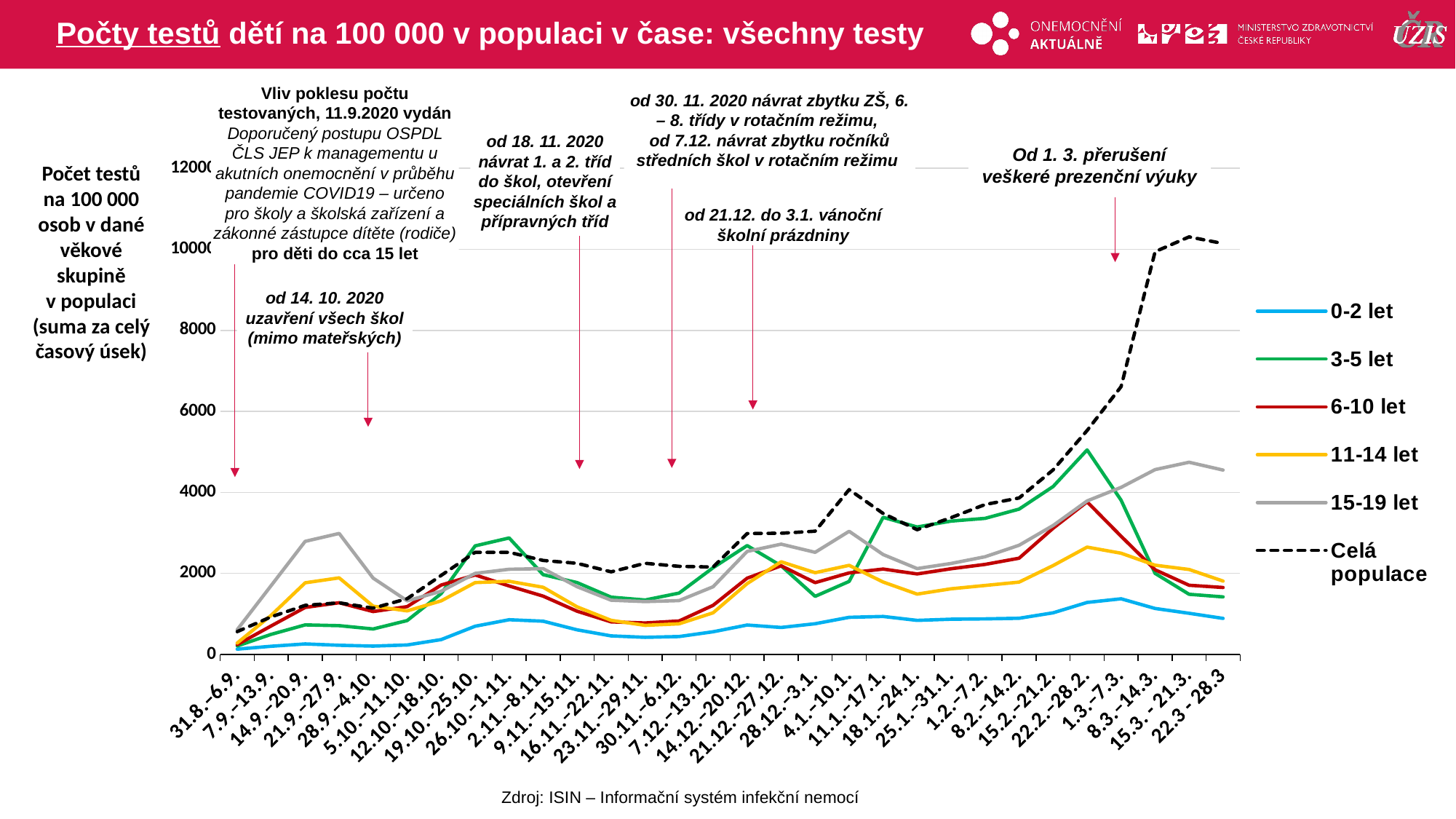

# Počty testů dětí na 100 000 v populaci v čase: všechny testy
Vliv poklesu počtu testovaných, 11.9.2020 vydán Doporučený postupu OSPDL ČLS JEP k managementu u akutních onemocnění v průběhu pandemie COVID19 – určeno pro školy a školská zařízení a zákonné zástupce dítěte (rodiče) pro děti do cca 15 let
od 30. 11. 2020 návrat zbytku ZŠ, 6. – 8. třídy v rotačním režimu,
od 7.12. návrat zbytku ročníků středních škol v rotačním režimu
od 18. 11. 2020 návrat 1. a 2. tříd do škol, otevření speciálních škol a přípravných tříd
Od 1. 3. přerušení veškeré prezenční výuky

### Chart

| Category | 0-2 let | 3-5 let | 6-10 let | 11-14 let | 15-19 let | Celá populace |
|---|---|---|---|---|---|---|
| 31.8.–6.9. | 130.7705810075478 | 208.93745432255938 | 242.51644837278428 | 282.0862095817189 | 610.8403238290484 | 562.4400887268947 |
| 7.9.–13.9. | 201.86062840091273 | 495.968597496287 | 704.5190061361891 | 966.463327695998 | 1700.1025040269442 | 929.1431342557686 |
| 14.9.–20.9. | 259.49330056755014 | 729.0708913878871 | 1160.240562359004 | 1768.1935734356423 | 2791.4566031420627 | 1211.2468567475464 |
| 21.9.–27.9. | 227.0200690421859 | 710.5052219628924 | 1276.2646185949043 | 1890.372437150275 | 2986.632638118947 | 1275.5449605613048 |
| 28.9.–4.10. | 205.9563512960037 | 628.2858287950587 | 1058.697704119464 | 1190.86005584693 | 1883.5637930673809 | 1142.4228247421272 |
| 5.10.–11.10. | 233.74875665554967 | 836.3392036211898 | 1180.8282896309381 | 1075.0423897045134 | 1322.301947576512 | 1377.2006741388743 |
| 12.10.–18.10. | 366.56719911064295 | 1502.34575759719 | 1713.666586990998 | 1322.9097433805184 | 1560.5715122481854 | 1950.5721886014123 |
| 19.10.–25.10. | 697.150547071558 | 2679.939646839711 | 1962.2895646393558 | 1774.116067727016 | 2000.5020605401337 | 2519.8385739810187 |
| 26.10.–1.11. | 857.17629161547 | 2875.0265223848933 | 1689.9383589487686 | 1805.2640006668325 | 2102.3785118088826 | 2520.6427678332557 |
| 2.11.–8.11. | 820.3147855596511 | 1968.5503453803904 | 1439.0472418551976 | 1657.8596983037569 | 2117.858711796331 | 2320.454605174015 |
| 9.11.–15.11. | 607.9222982856473 | 1773.758163000684 | 1067.4213173702835 | 1173.750627894073 | 1671.6524067527146 | 2249.4798221684264 |
| 16.11.–22.11. | 458.1358609794628 | 1414.2325011198343 | 804.1426694605487 | 842.3102992175743 | 1338.8281070225719 | 2039.3701516344913 |
| 23.11.–29.11. | 423.3222163711894 | 1343.8008345710448 | 777.7973574430736 | 717.7185674583081 | 1304.7298286718408 | 2250.3588247511043 |
| 30.11.–6.12. | 441.75296939909884 | 1514.4281773817104 | 826.4751193826469 | 755.8857528916044 | 1329.2052800033473 | 2174.624336271228 |
| 7.12.–13.12. | 559.6512784506465 | 2140.6511540184365 | 1212.7567141289378 | 1027.4430837331038 | 1670.8156391858254 | 2157.9232872003477 |
| 14.12.–20.12. | 726.4057106079222 | 2687.896362307566 | 1882.9046840568978 | 1749.5486839998366 | 2542.7274438842755 | 2985.055366408954 |
| 21.12.–27.12. | 665.5549704522847 | 2187.507367329137 | 2188.754564630632 | 2287.837609593568 | 2722.8416626571557 | 2992.171546892123 |
| 28.12.–3.1. | 758.5863904979227 | 1434.5663295376855 | 1772.463740301522 | 2018.0350918754384 | 2520.9714871451583 | 3042.3869072004245 |
| 4.1.–10.1. | 916.8568252296528 | 1802.3434000518664 | 2012.5375769640766 | 2199.2195468633854 | 3039.3489948329607 | 4069.0899770421356 |
| 11.1.–17.1. | 937.920542975835 | 3385.1403918240335 | 2108.3228504580757 | 1787.7158694331329 | 2466.163211513922 | 3479.8122562696494 |
| 18.1.–24.1. | 841.0859516704697 | 3145.554848291959 | 1987.4135708017163 | 1489.6169901006633 | 2120.159822605276 | 3078.8842165641677 |
| 25.1.–31.1. | 869.7560119361066 | 3290.838578871679 | 2115.999630118797 | 1621.4473259938306 | 2246.0933414220867 | 3377.6889881268257 |
| 1.2.–7.2. | 878.2400093616521 | 3359.502086427612 | 2222.4277117787956 | 1702.8267845901119 | 2411.145743990963 | 3701.274151647957 |
| 8.2.–14.2. | 893.1601427651979 | 3587.5945965061183 | 2375.6143604631875 | 1785.7417046693417 | 2695.019141058093 | 3861.7388784432005 |
| 15.2.–21.2. | 1027.7338950324731 | 4144.269986090483 | 3115.3767641326876 | 2193.7357558528543 | 3183.0638244461647 | 4556.141567667442 |
| 22.2.–28.2. | 1283.7165759756595 | 5049.5673904330815 | 3767.205146233927 | 2649.5484646481978 | 3788.8835428738785 | 5527.963082639615 |
| 1.3.–7.3. | 1374.1150313030248 | 3806.5516184548655 | 2917.3507433390832 | 2499.073239319225 | 4124.845720979855 | 6611.502085433627 |
| 8.3.–14.3. | 1135.1003452109296 | 2000.3772072518098 | 2090.526679426404 | 2202.2904698292828 | 4562.684350354581 | 9942.510425765473 |
| 15.3. - 21.3. | 1015.7392779825637 | 1484.6641676686236 | 1707.7345299804406 | 2097.2210340675074 | 4745.308871828129 | 10307.623785772483 |
| 22.3 - 28.3 | 889.6495231408342 | 1420.4210575948325 | 1652.4268219702444 | 1810.7477916773635 | 4550.551220634688 | 10143.867474837849 |
Počet testů na 100 000 osob v dané věkové skupině v populaci (suma za celý časový úsek)
od 21.12. do 3.1. vánoční školní prázdniny
od 14. 10. 2020 uzavření všech škol (mimo mateřských)
Zdroj: ISIN – Informační systém infekční nemocí